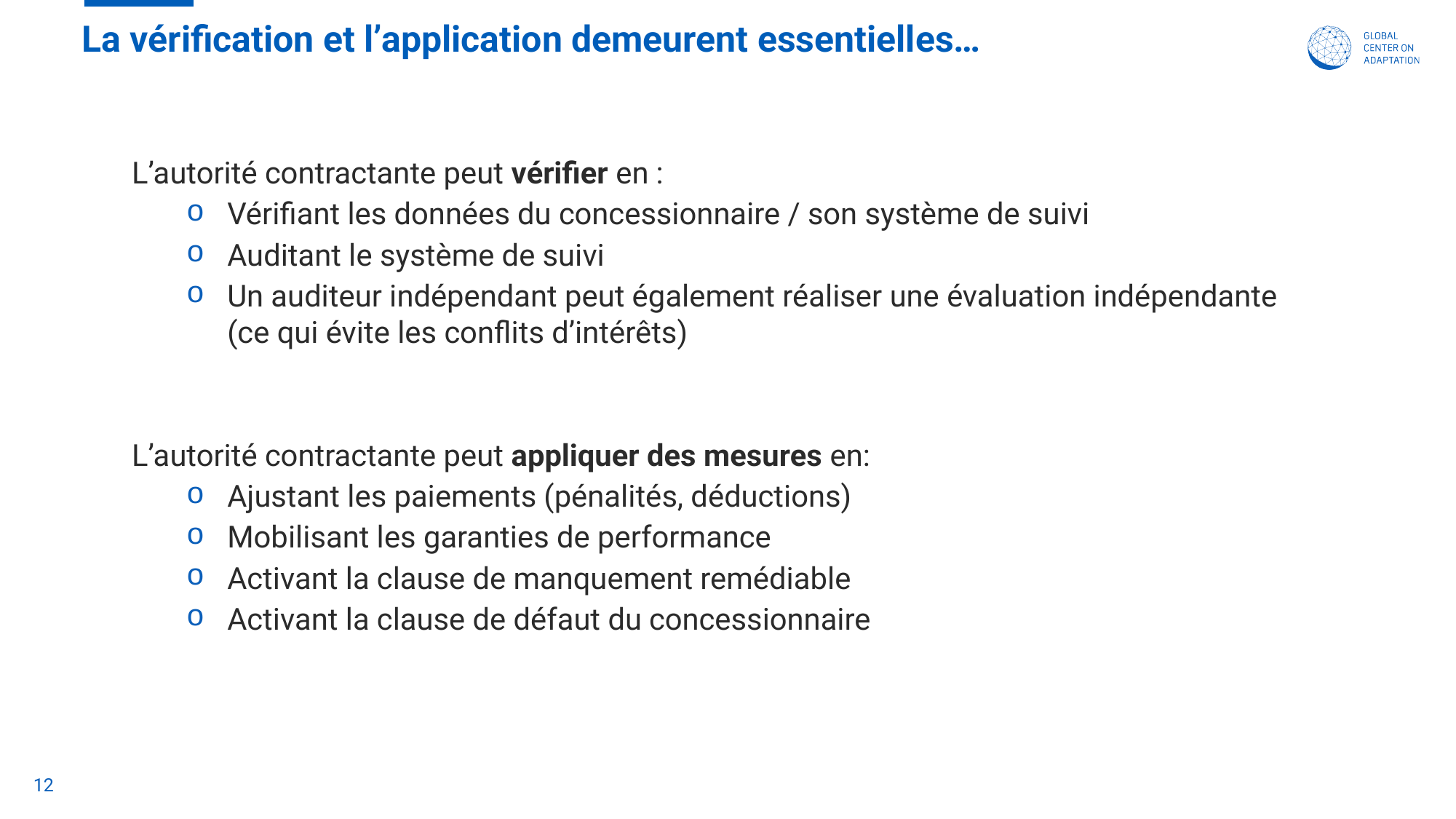

# La vérification et l’application demeurent essentielles…
L’autorité contractante peut vérifier en :
Vérifiant les données du concessionnaire / son système de suivi
Auditant le système de suivi
Un auditeur indépendant peut également réaliser une évaluation indépendante (ce qui évite les conflits d’intérêts)

L’autorité contractante peut appliquer des mesures en:
Ajustant les paiements (pénalités, déductions)
Mobilisant les garanties de performance
Activant la clause de manquement remédiable
Activant la clause de défaut du concessionnaire